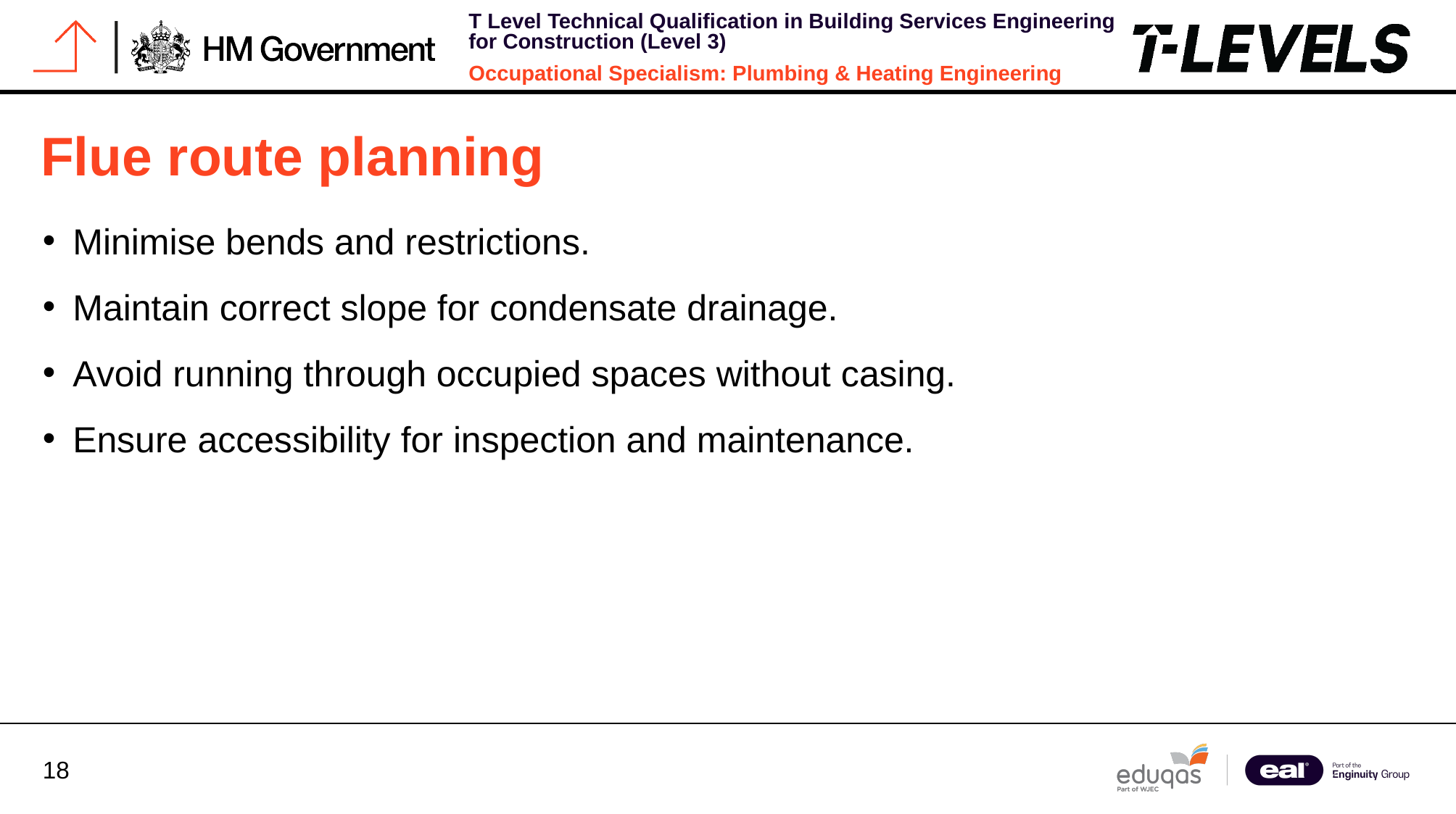

# Flue route planning
Minimise bends and restrictions.
Maintain correct slope for condensate drainage.
Avoid running through occupied spaces without casing.
Ensure accessibility for inspection and maintenance.